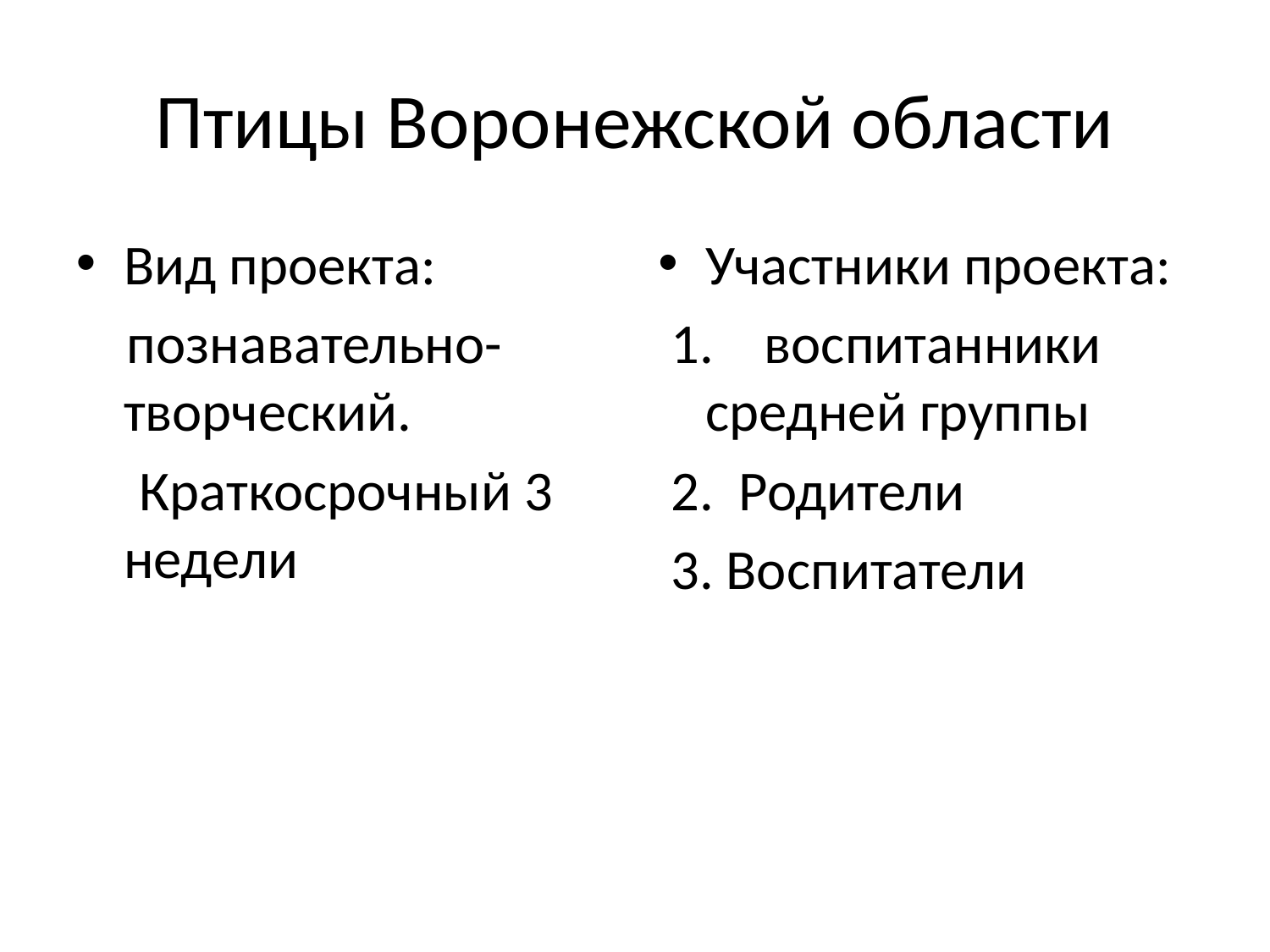

# Птицы Воронежской области
Вид проекта:
    познавательно-творческий.
     Краткосрочный 3 недели
Участники проекта:
 1.    воспитанники   средней группы
 2.  Родители
 3. Воспитатели